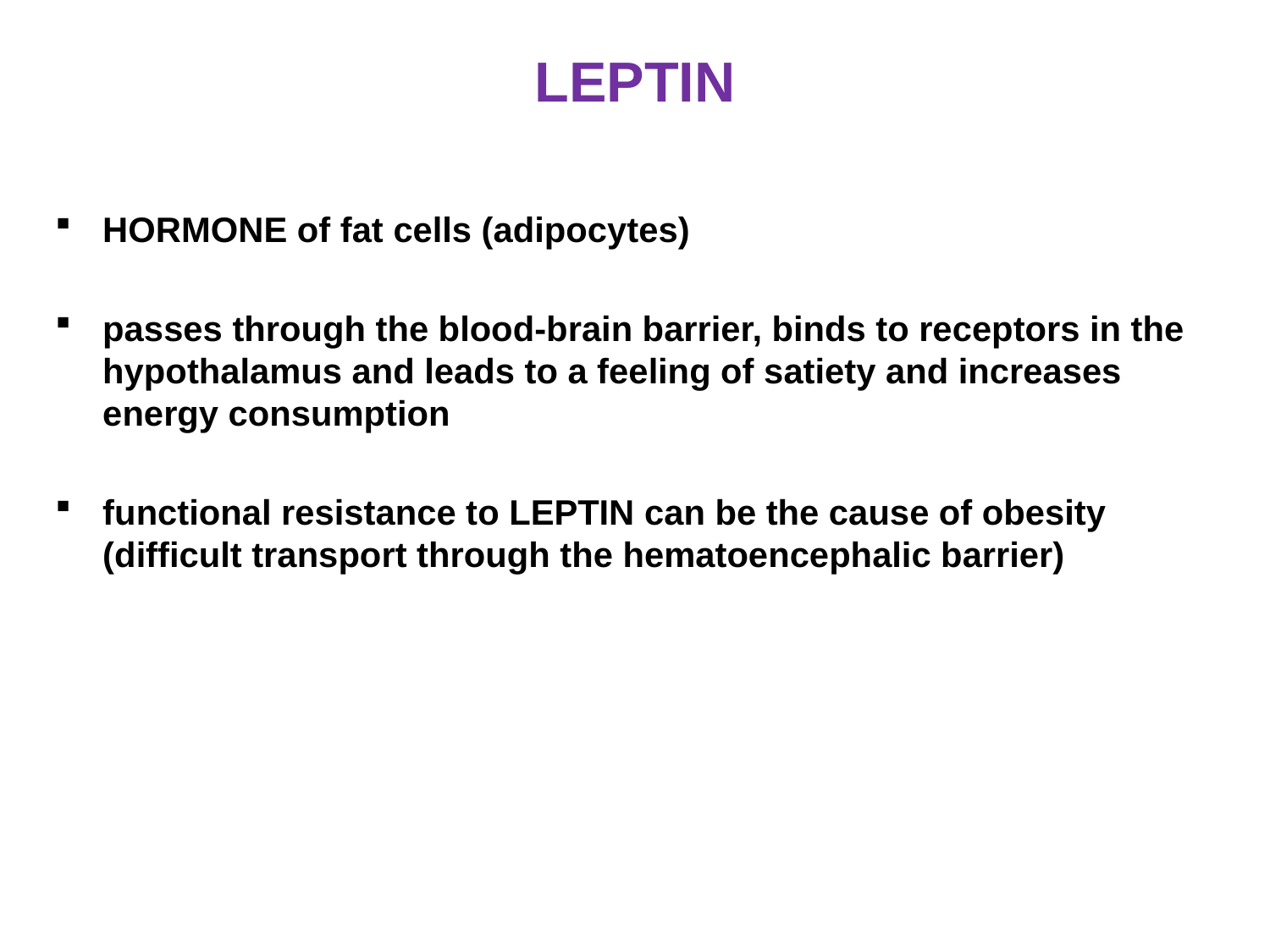

# LEPTIN
HORMONE of fat cells (adipocytes)

passes through the blood-brain barrier, binds to receptors in the hypothalamus and leads to a feeling of satiety and increases energy consumption

functional resistance to LEPTIN can be the cause of obesity (difficult transport through the hematoencephalic barrier)